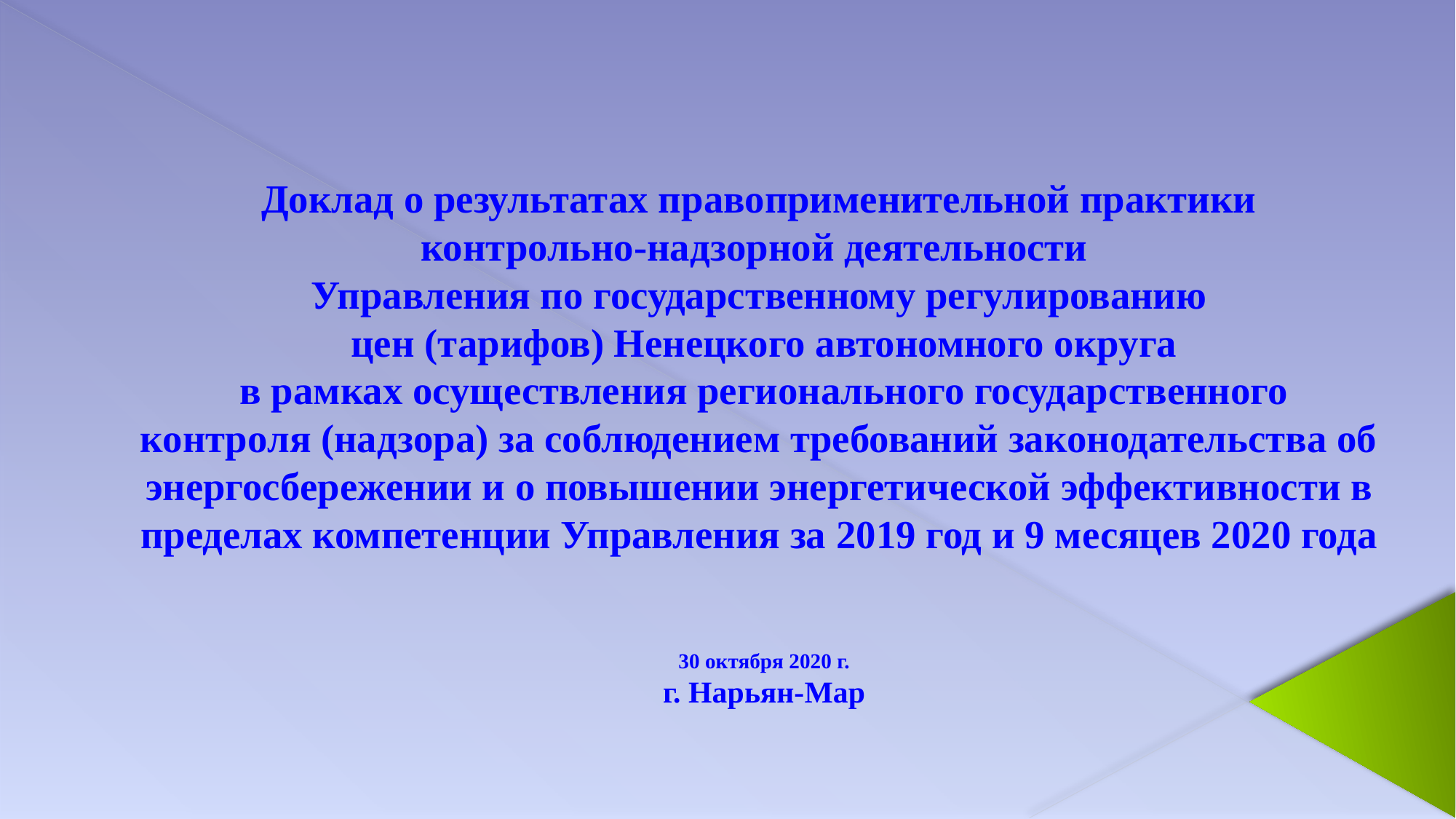

# Доклад о результатах правоприменительной практики контрольно-надзорной деятельности Управления по государственному регулированию цен (тарифов) Ненецкого автономного округа в рамках осуществления регионального государственного контроля (надзора) за соблюдением требований законодательства об энергосбережении и о повышении энергетической эффективности в пределах компетенции Управления за 2019 год и 9 месяцев 2020 года
30 октября 2020 г.
г. Нарьян-Мар